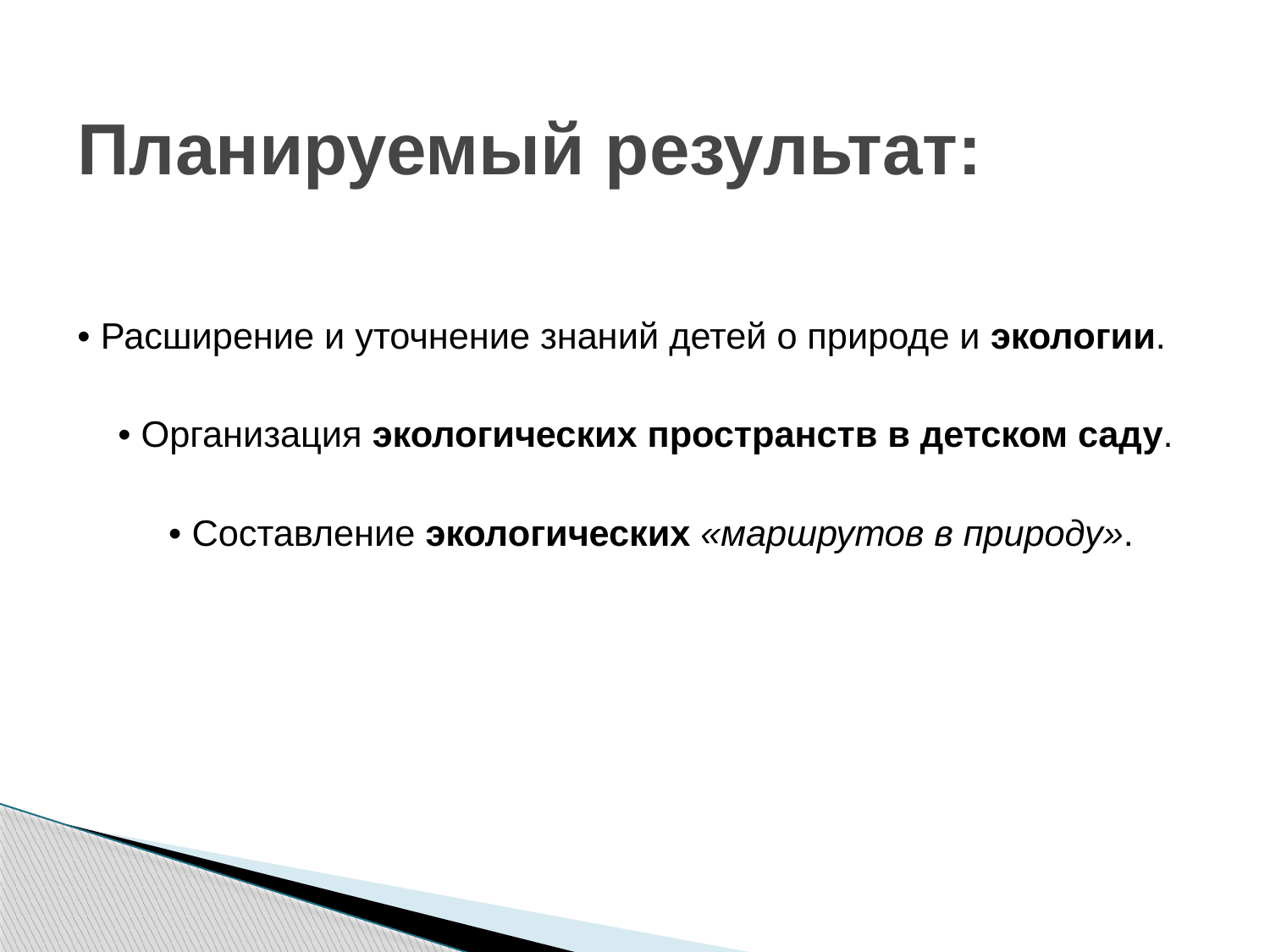

# Планируемый результат:
• Расширение и уточнение знаний детей о природе и экологии.

    • Организация экологических пространств в детском саду.

         • Составление экологических «маршрутов в природу».